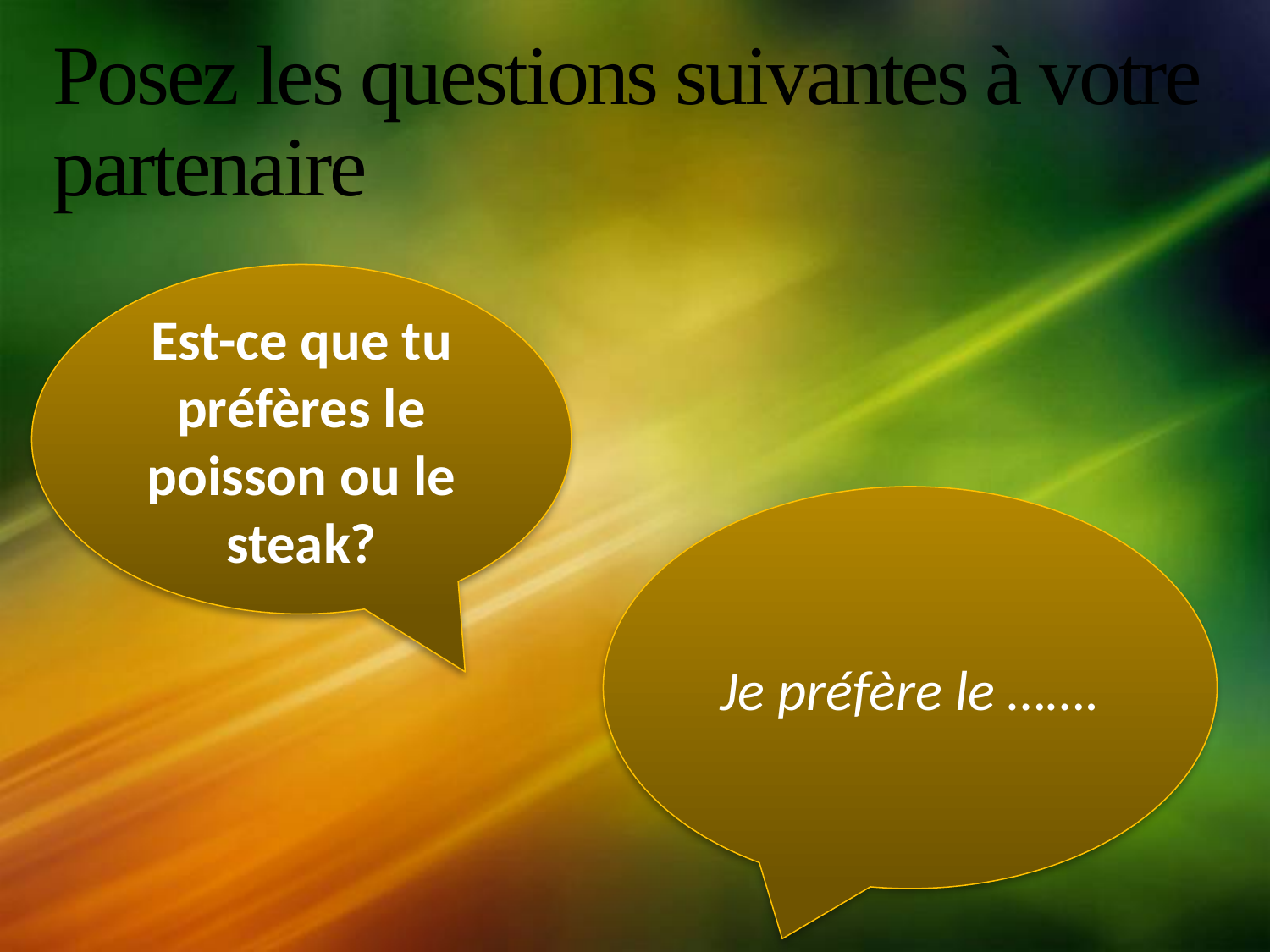

# Posez les questions suivantes à votre partenaire
Est-ce que tu préfères le poisson ou le steak?
Je préfère le …….